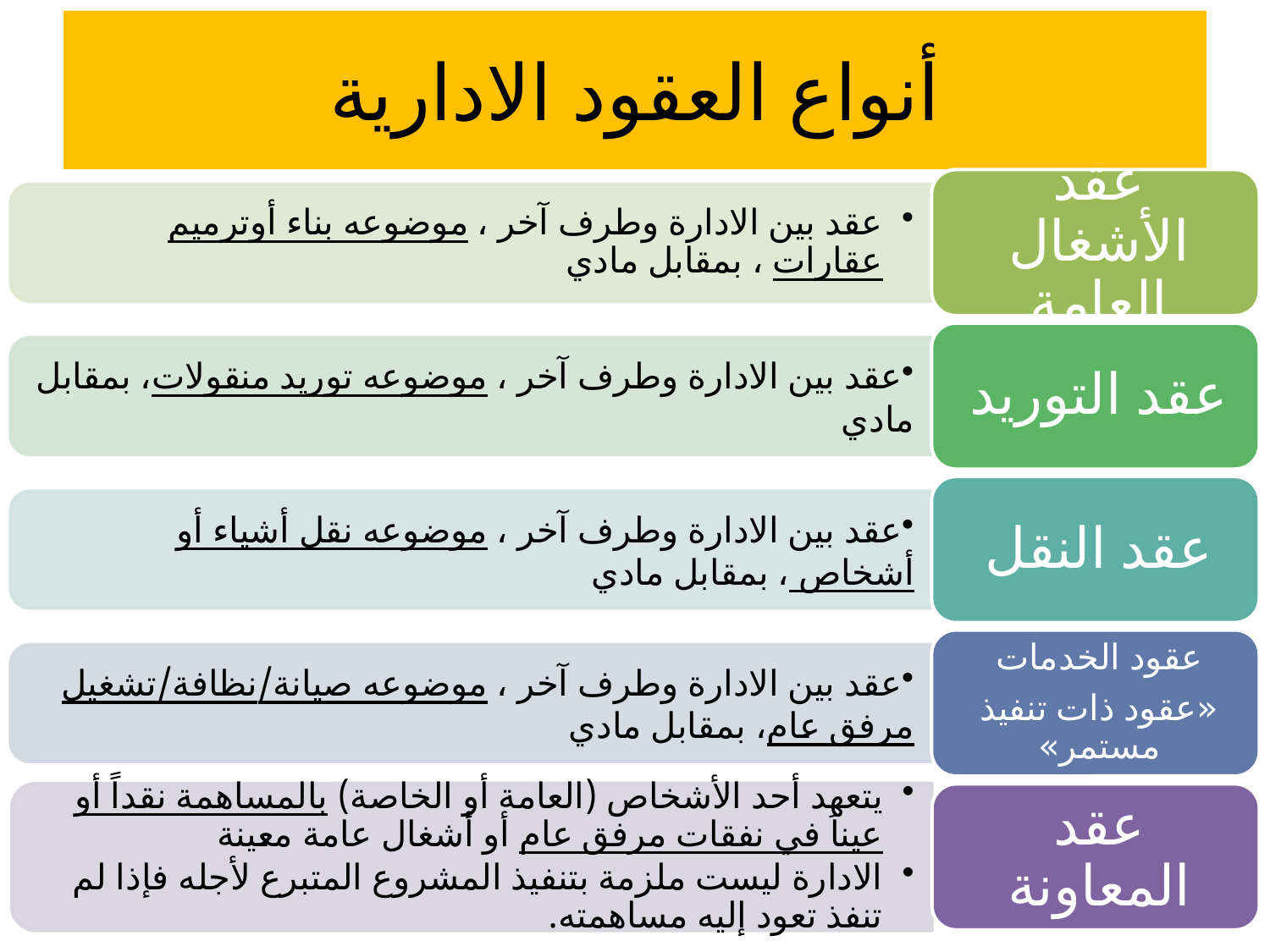

# أنواع العقود الادارية
عقد بين الادارة وطرف آخر ، موضوعه بناء أوترميم عقارات ، بمقابل مادي
عقد الأشغال العامة
عقد بين الادارة وطرف آخر ، موضوعه توريد منقولات، بمقابل مادي
عقد التوريد
عقد بين الادارة وطرف آخر ، موضوعه نقل أشياء أو أشخاص ، بمقابل مادي
عقد النقل
عقد بين الادارة وطرف آخر ، موضوعه صيانة/نظافة/تشغيل مرفق عام، بمقابل مادي
عقود الخدمات
«عقود ذات تنفيذ مستمر»
يتعهد أحد الأشخاص (العامة أو الخاصة) بالمساهمة نقداً أو عيناَ في نفقات مرفق عام أو أشغال عامة معينة
الادارة ليست ملزمة بتنفيذ المشروع المتبرع لأجله فإذا لم تنفذ تعود إليه مساهمته.
عقد المعاونة
5